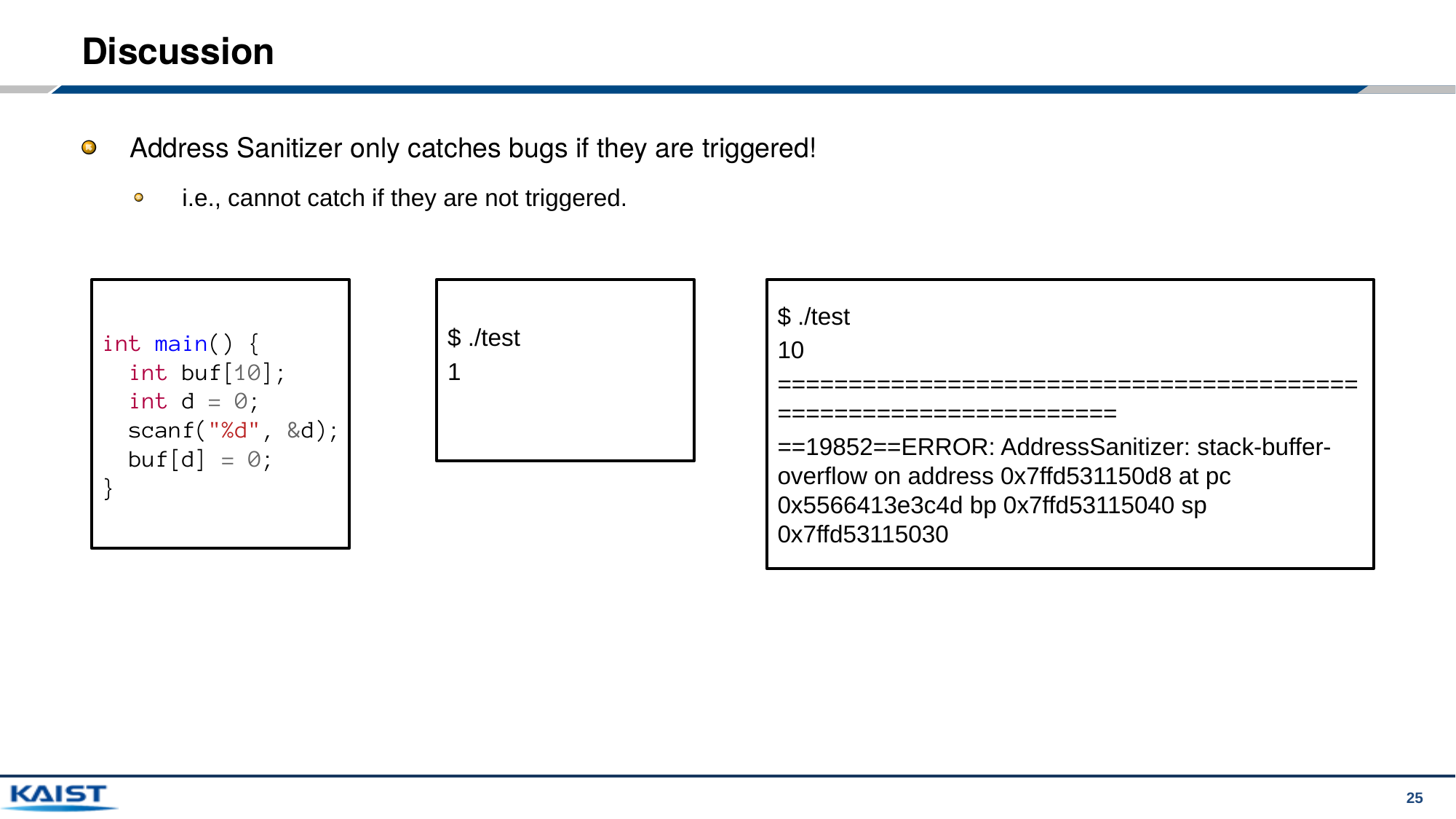

# Discussion
Address Sanitizer only catches bugs if they are triggered!
i.e., cannot catch if they are not triggered.

int main() {
  int buf[10];
  int d = 0;
  scanf("%d", &d);
  buf[d] = 0;
}
$ ./test
1

$ ./test
10
=================================================================
==19852==ERROR: AddressSanitizer: stack-buffer-overflow on address 0x7ffd531150d8 at pc 0x5566413e3c4d bp 0x7ffd53115040 sp 0x7ffd53115030